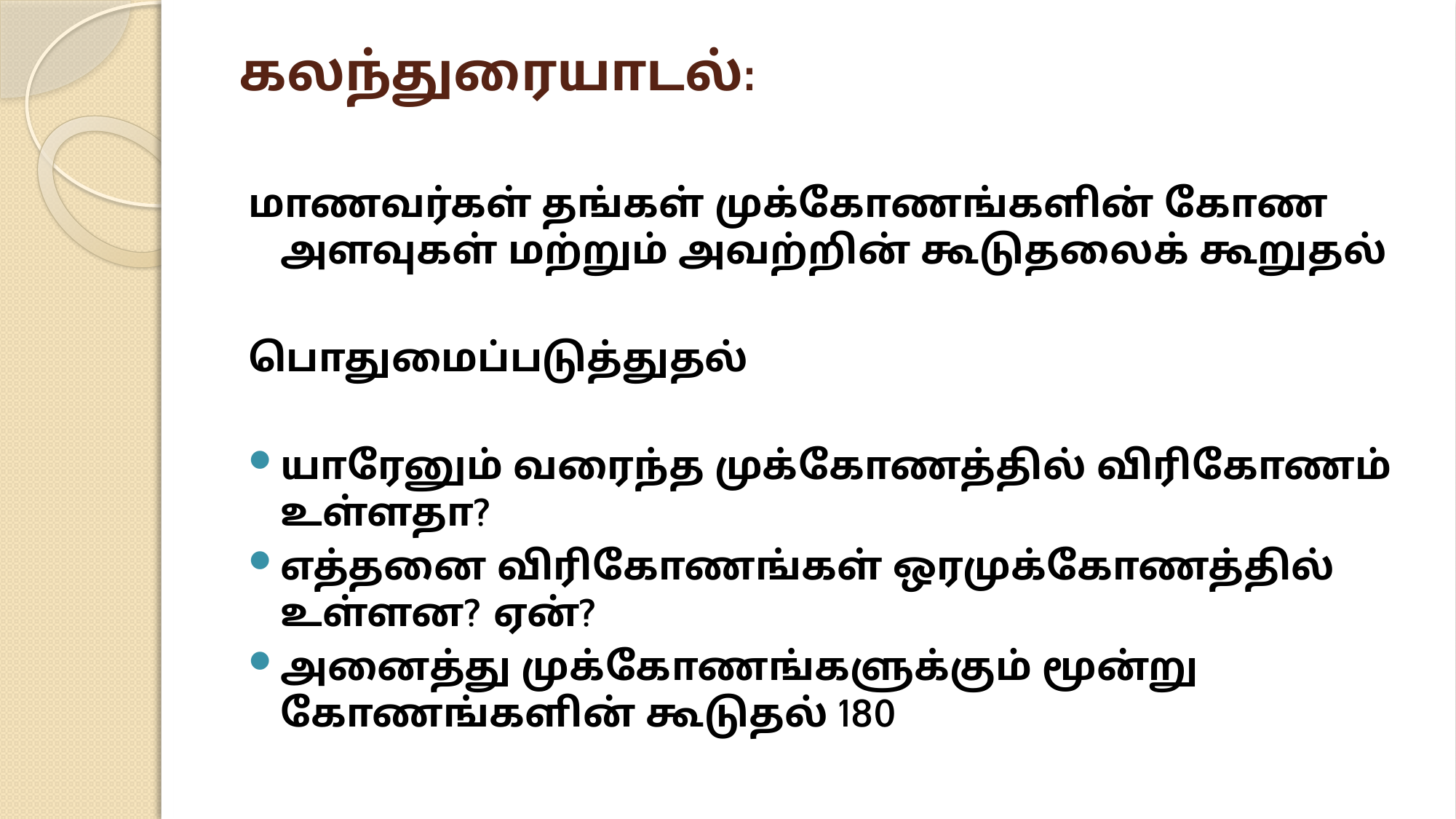

# கலந்துரையாடல்:
மாணவர்கள் தங்கள் முக்கோணங்களின் கோண அளவுகள் மற்றும் அவற்றின் கூடுதலைக் கூறுதல்

பொதுமைப்படுத்துதல்

யாரேனும் வரைந்த முக்கோணத்தில் விரிகோணம் உள்ளதா?
எத்தனை விரிகோணங்கள் ஒரமுக்கோணத்தில் உள்ளன? ஏன்?
அனைத்து முக்கோணங்களுக்கும் மூன்று கோணங்களின் கூடுதல் 180